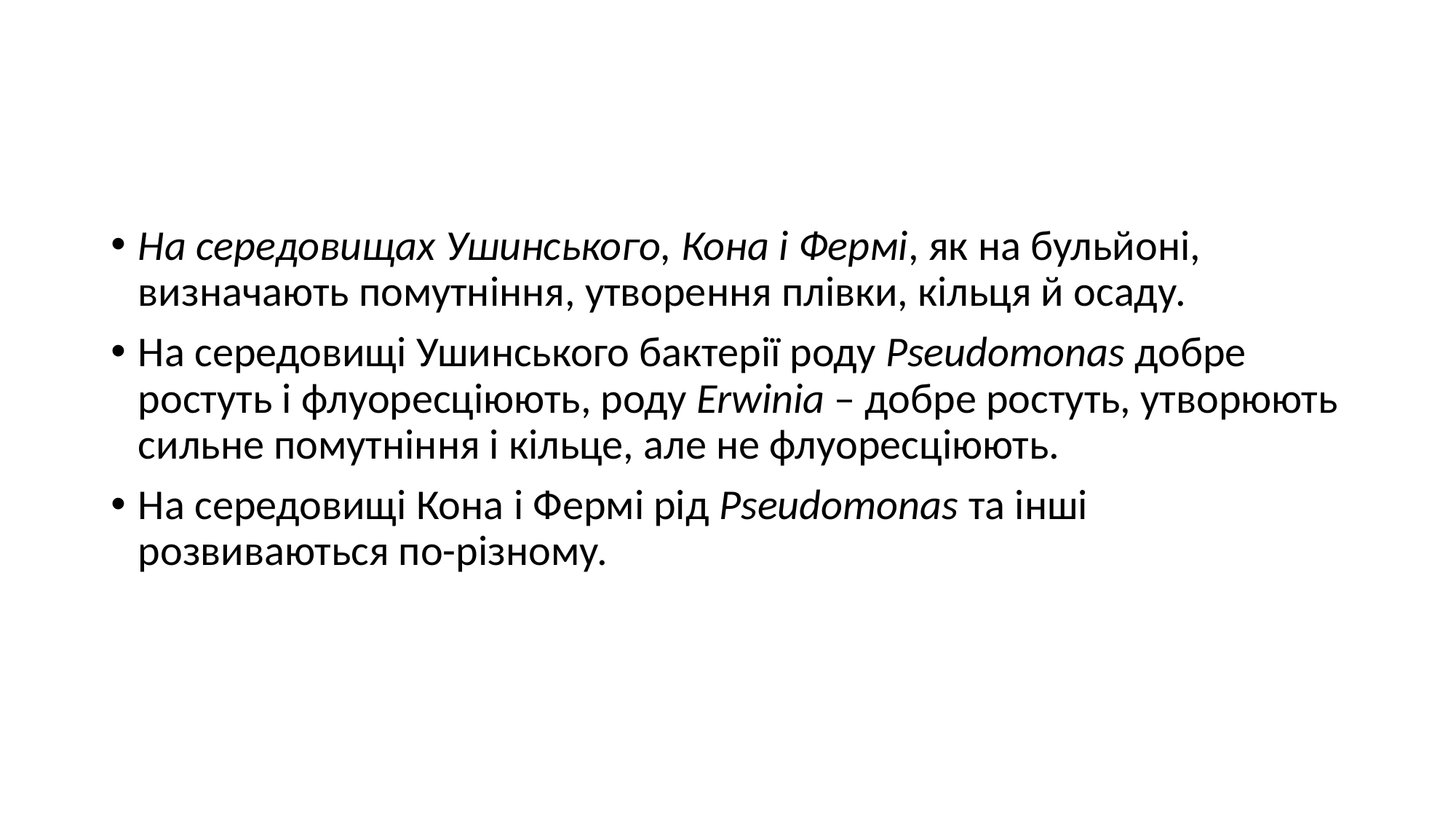

#
На середовищах Ушинського, Кона і Фермі, як на бульйоні, визначають помутніння, утворення плівки, кільця й осаду.
На середовищі Ушинського бактерії роду Pseudomonas добре ростуть і флуоресціюють, роду Erwinia – добре ростуть, утворюють сильне помутніння і кільце, але не флуоресціюють.
На середовищі Кона і Фермі рід Pseudomonas та інші розвиваються по-різному.